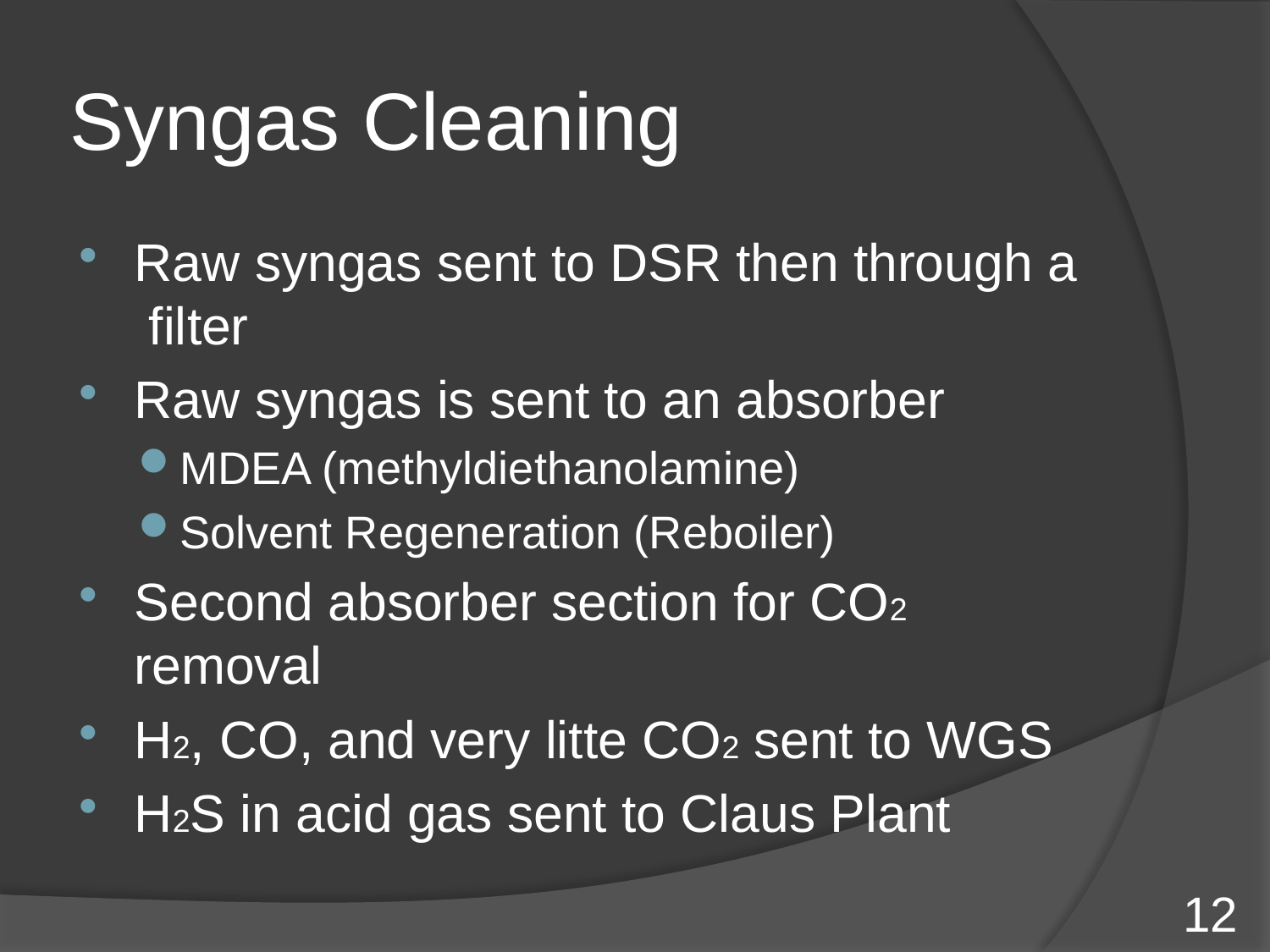

# Syngas Cleaning
Raw syngas sent to DSR then through a  filter
Raw syngas is sent to an absorber
MDEA (methyldiethanolamine)
Solvent Regeneration (Reboiler)
Second absorber section for CO2 removal
H2, CO, and very litte CO2 sent to WGS
H2S in acid gas sent to Claus Plant
12